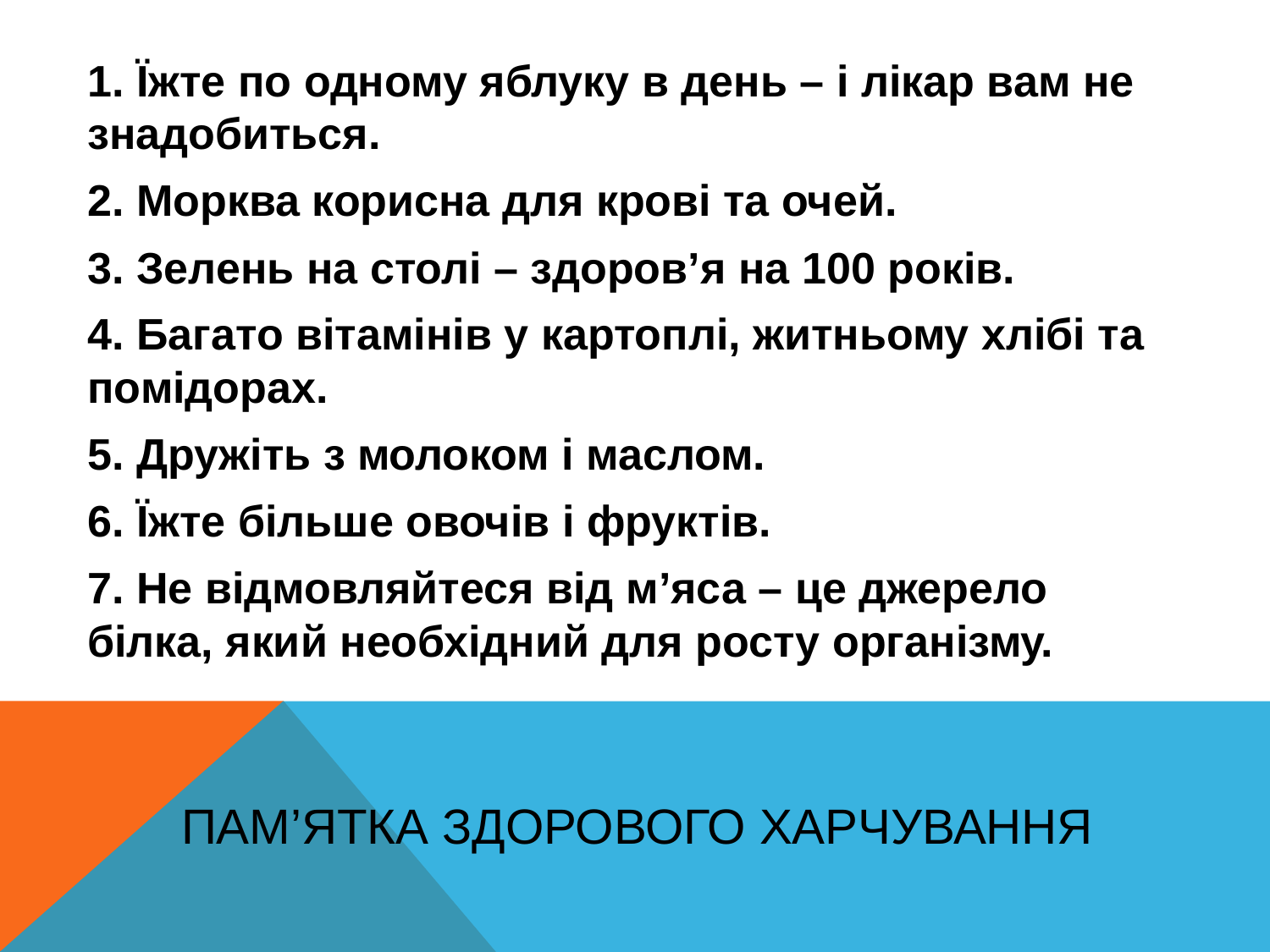

1. Їжте по одному яблуку в день – і лікар вам не знадобиться.
2. Морква корисна для крові та очей.
3. Зелень на столі – здоров’я на 100 років.
4. Багато вітамінів у картоплі, житньому хлібі та помідорах.
5. Дружіть з молоком і маслом.
6. Їжте більше овочів і фруктів.
7. Не відмовляйтеся від м’яса – це джерело білка, який необхідний для росту організму.
# Пам’ятка здорового харчування